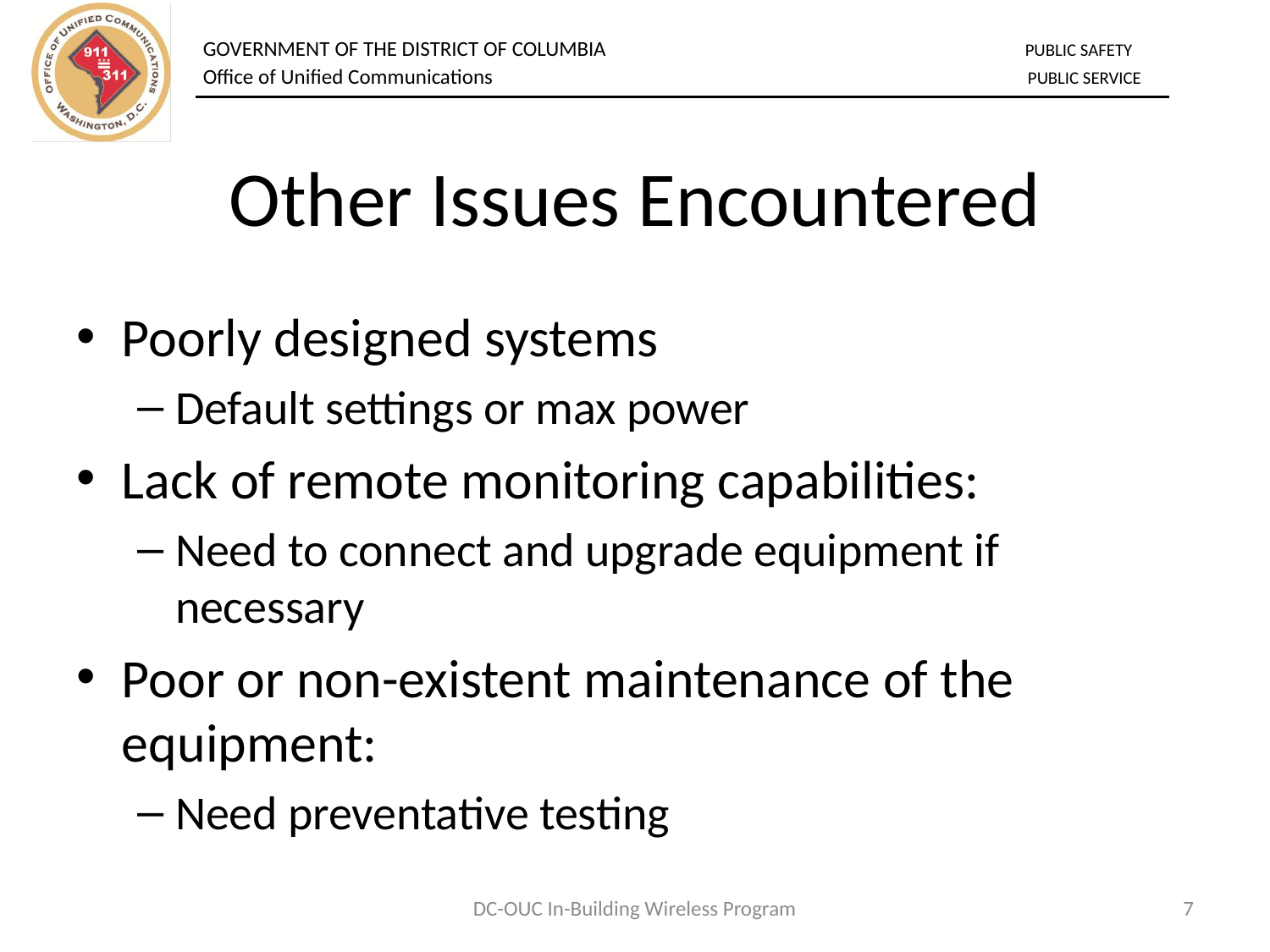

# Other Issues Encountered
Poorly designed systems
Default settings or max power
Lack of remote monitoring capabilities:
Need to connect and upgrade equipment if necessary
Poor or non-existent maintenance of the equipment:
Need preventative testing

DC-OUC In-Building Wireless Program
7